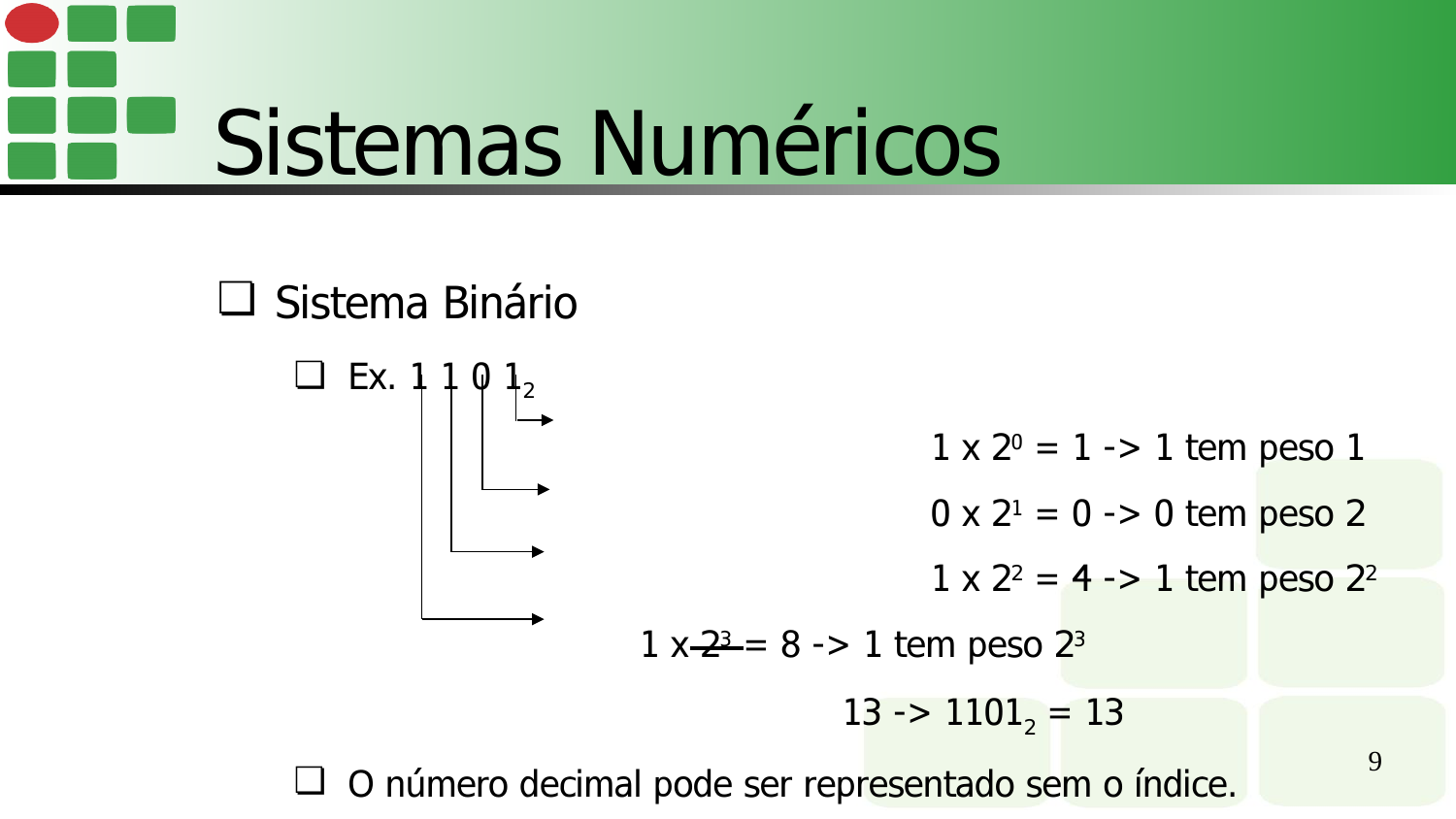

Sistemas Numéricos
Sistema Binário
Ex. 1 1 0 12
					1 x 20 = 1 -> 1 tem peso 1
					0 x 21 = 0 -> 0 tem peso 2
					1 x 22 = 4 -> 1 tem peso 22
	1 x 23 = 8 -> 1 tem peso 23
		     13 -> 11012 = 13
O número decimal pode ser representado sem o índice.
9